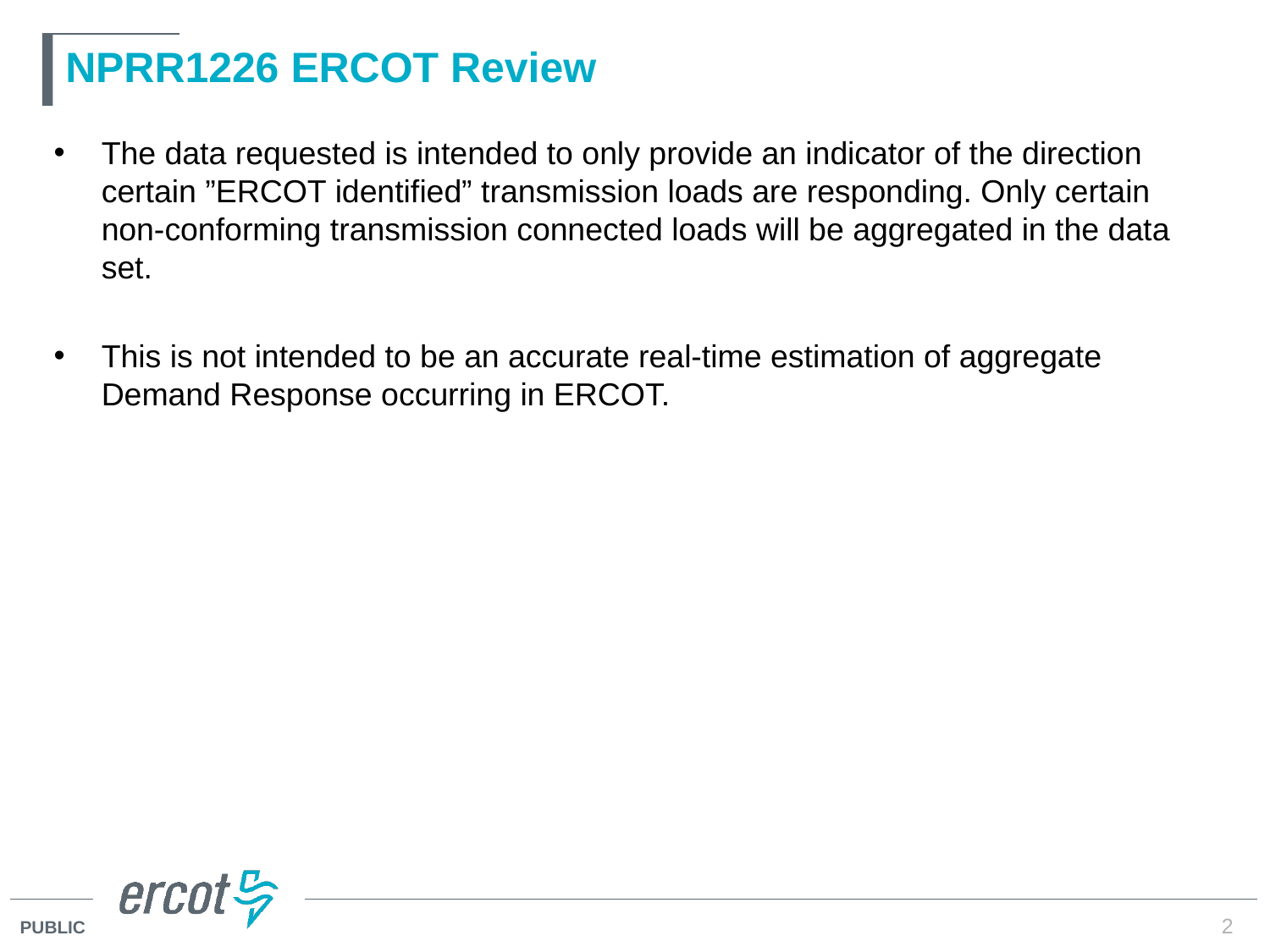

# NPRR1226 ERCOT Review
The data requested is intended to only provide an indicator of the direction certain ”ERCOT identified” transmission loads are responding. Only certain non-conforming transmission connected loads will be aggregated in the data set.

This is not intended to be an accurate real-time estimation of aggregate Demand Response occurring in ERCOT.

2